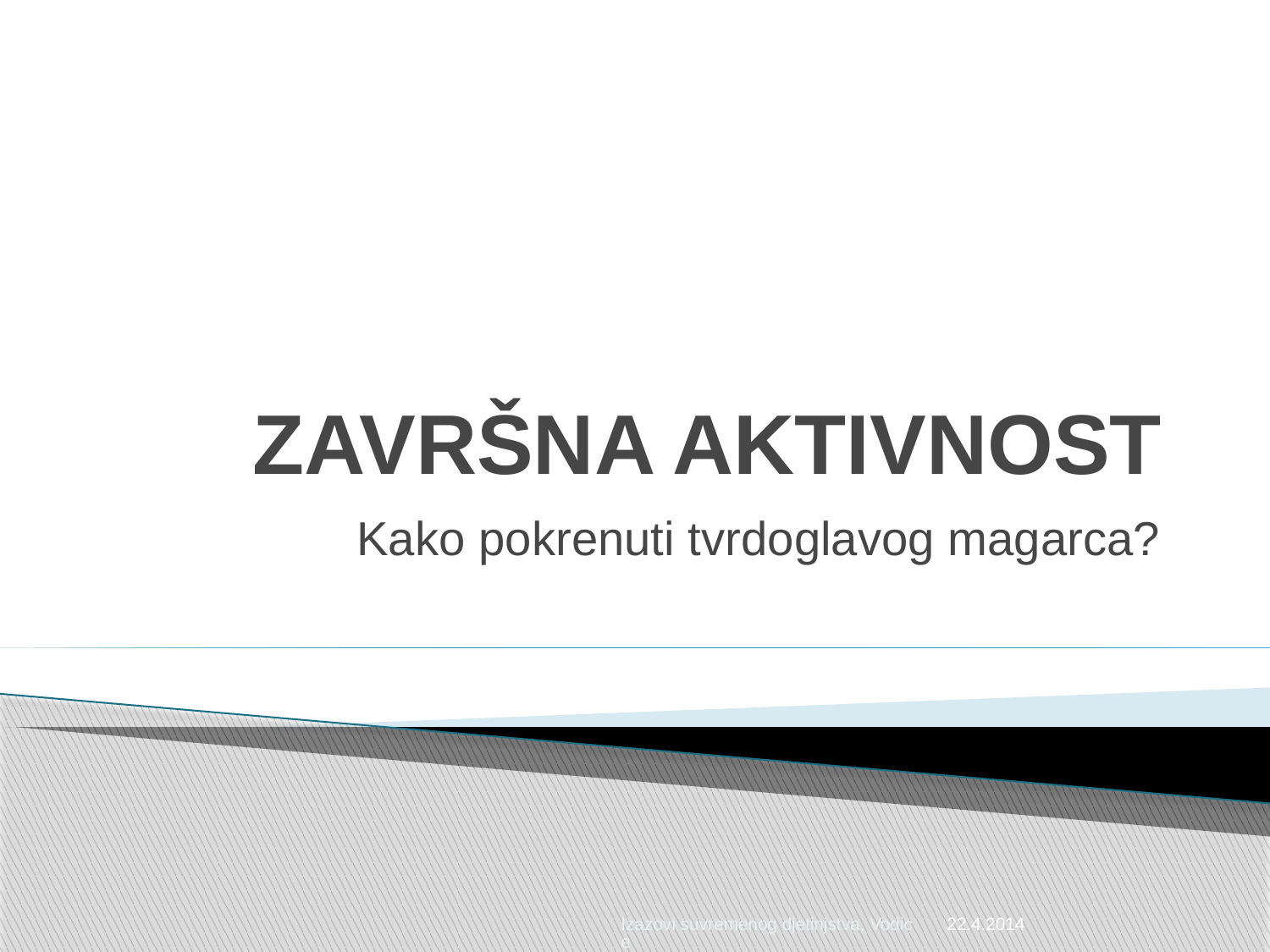

# ZAVRŠNA AKTIVNOST
Kako pokrenuti tvrdoglavog magarca?
Izazovi suvremenog djetinjstva, Vodice
22.4.2014